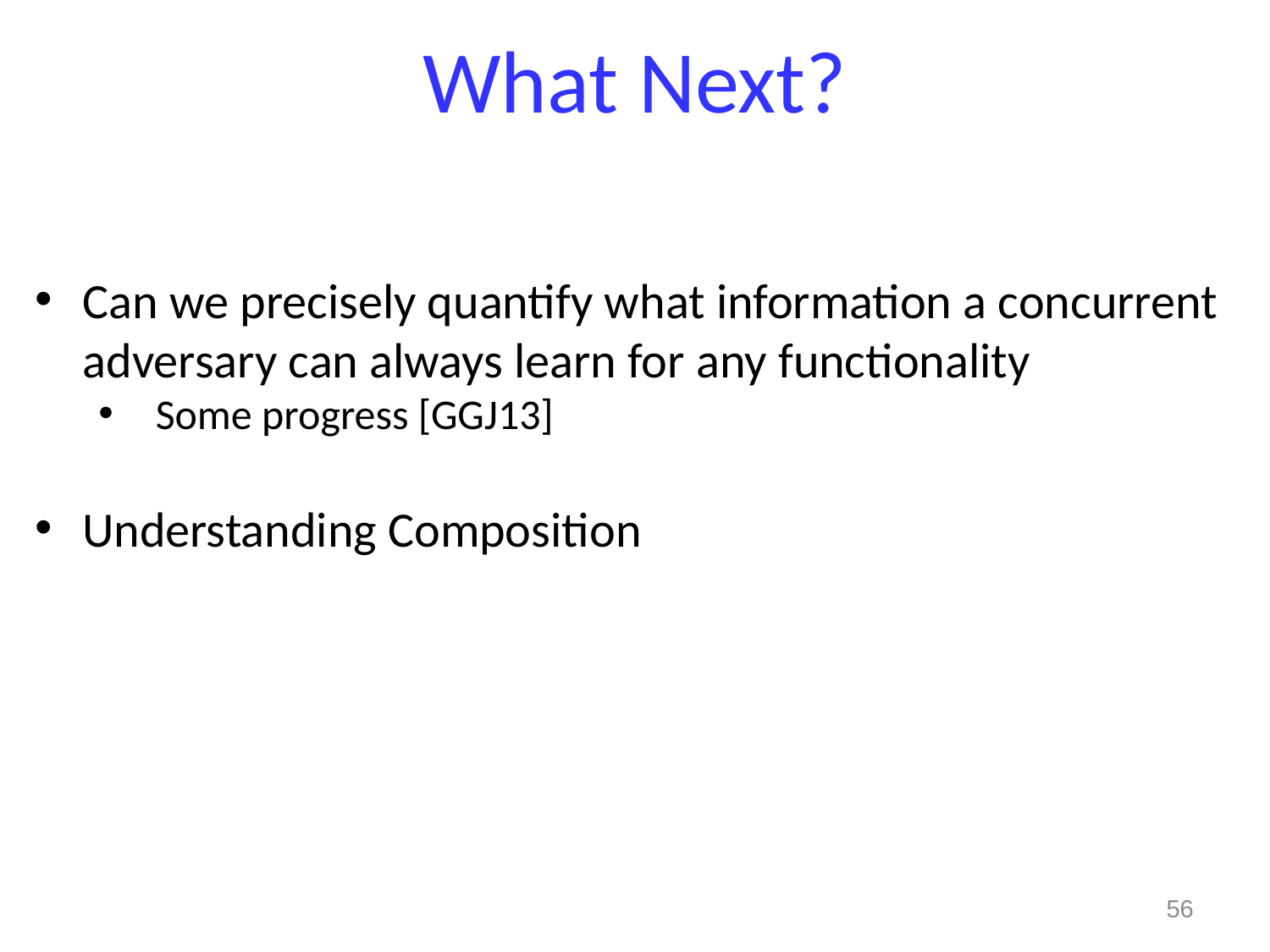

# What Next?

Can we precisely quantify what information a concurrent adversary can always learn for any functionality
 Some progress [GGJ13]

Understanding Composition
56